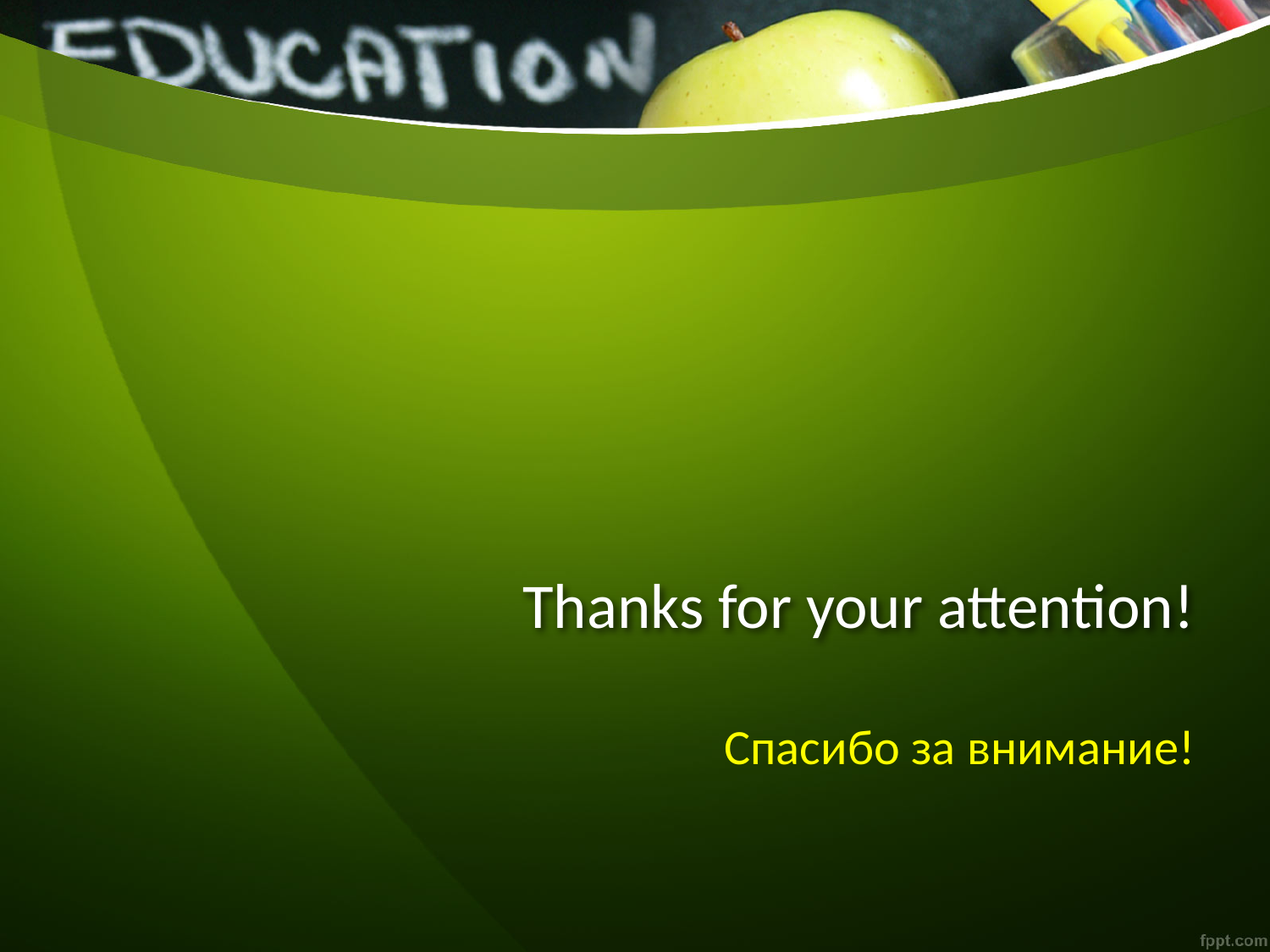

# Thanks for your attention!
Спасибо за внимание!